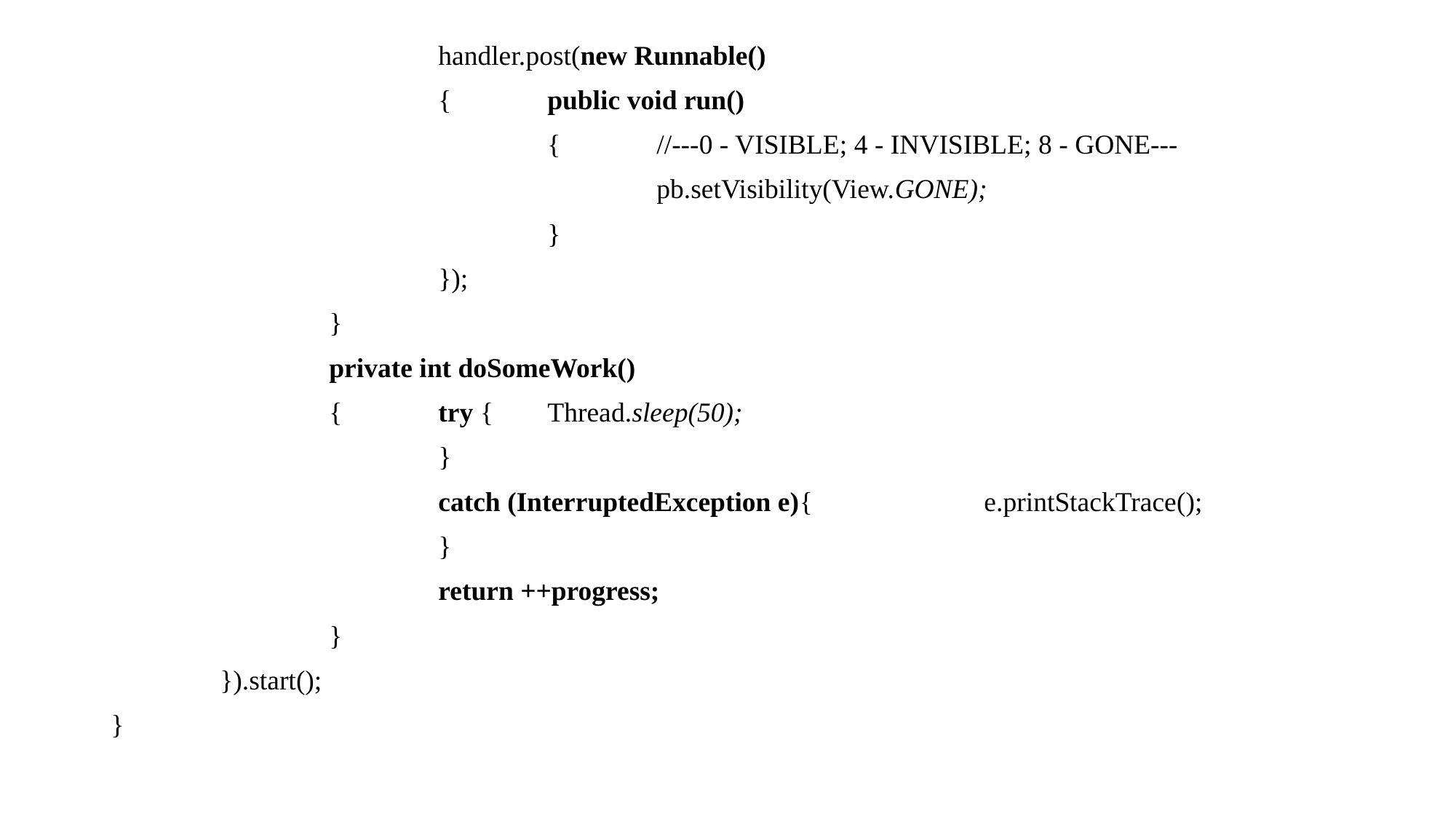

handler.post(new Runnable()
			{	public void run()
				{	//---0 - VISIBLE; 4 - INVISIBLE; 8 - GONE---
					pb.setVisibility(View.GONE);
				}
			});
		}
		private int doSomeWork()
		{	try {	Thread.sleep(50);
			}
			catch (InterruptedException e){		e.printStackTrace();
			}
			return ++progress;
		}
	}).start();
}